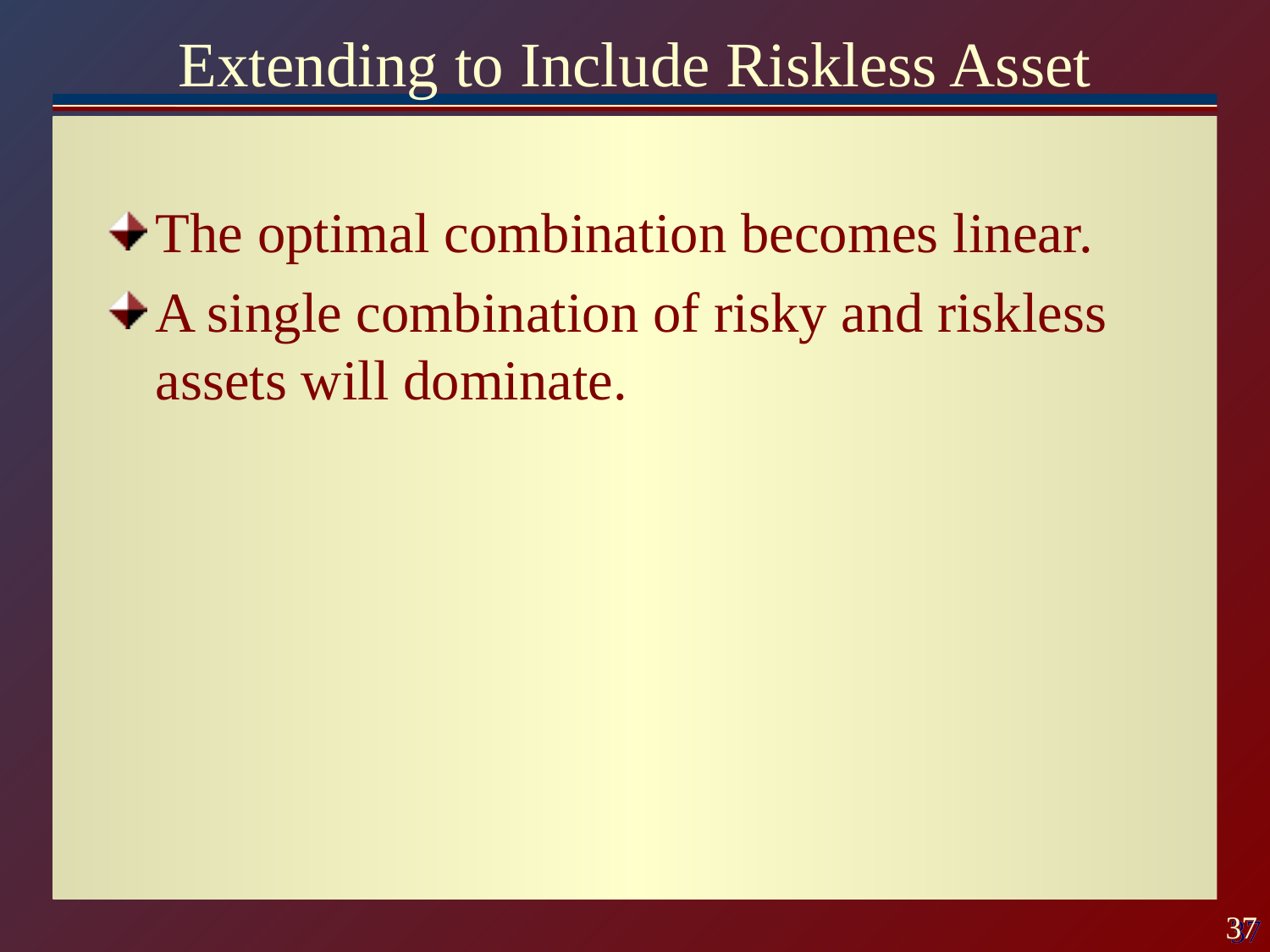

# Extending to Include Riskless Asset
The optimal combination becomes linear.
A single combination of risky and riskless assets will dominate.